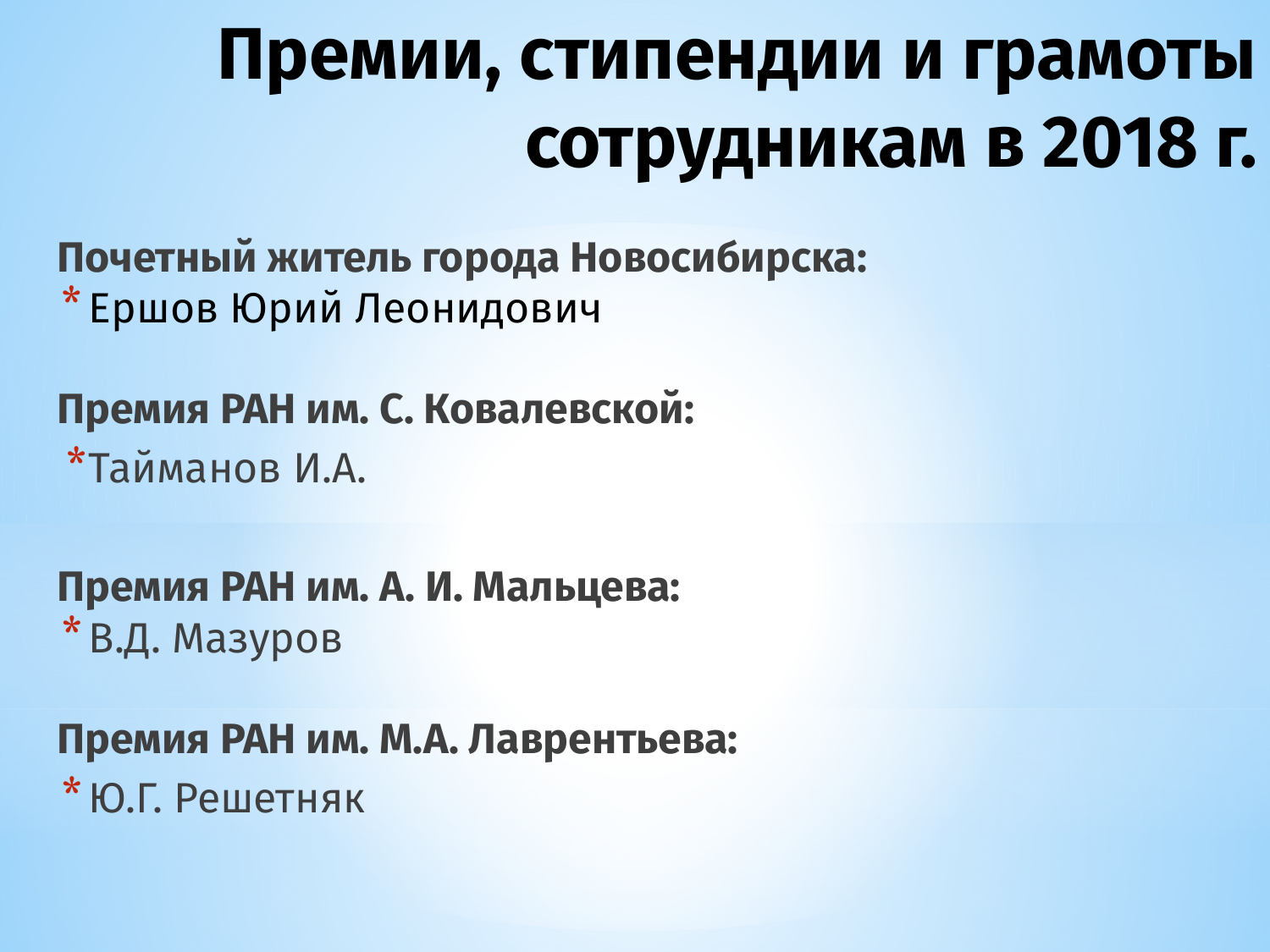

# Премии, стипендии и грамоты сотрудникам в 2018 г.
Почетный житель города Новосибирска:
Ершов Юрий Леонидович

Премия РАН им. С. Ковалевской:
Тайманов И.А.

Премия РАН им. А. И. Мальцева:
В.Д. Мазуров

Премия РАН им. М.А. Лаврентьева:
Ю.Г. Решетняк